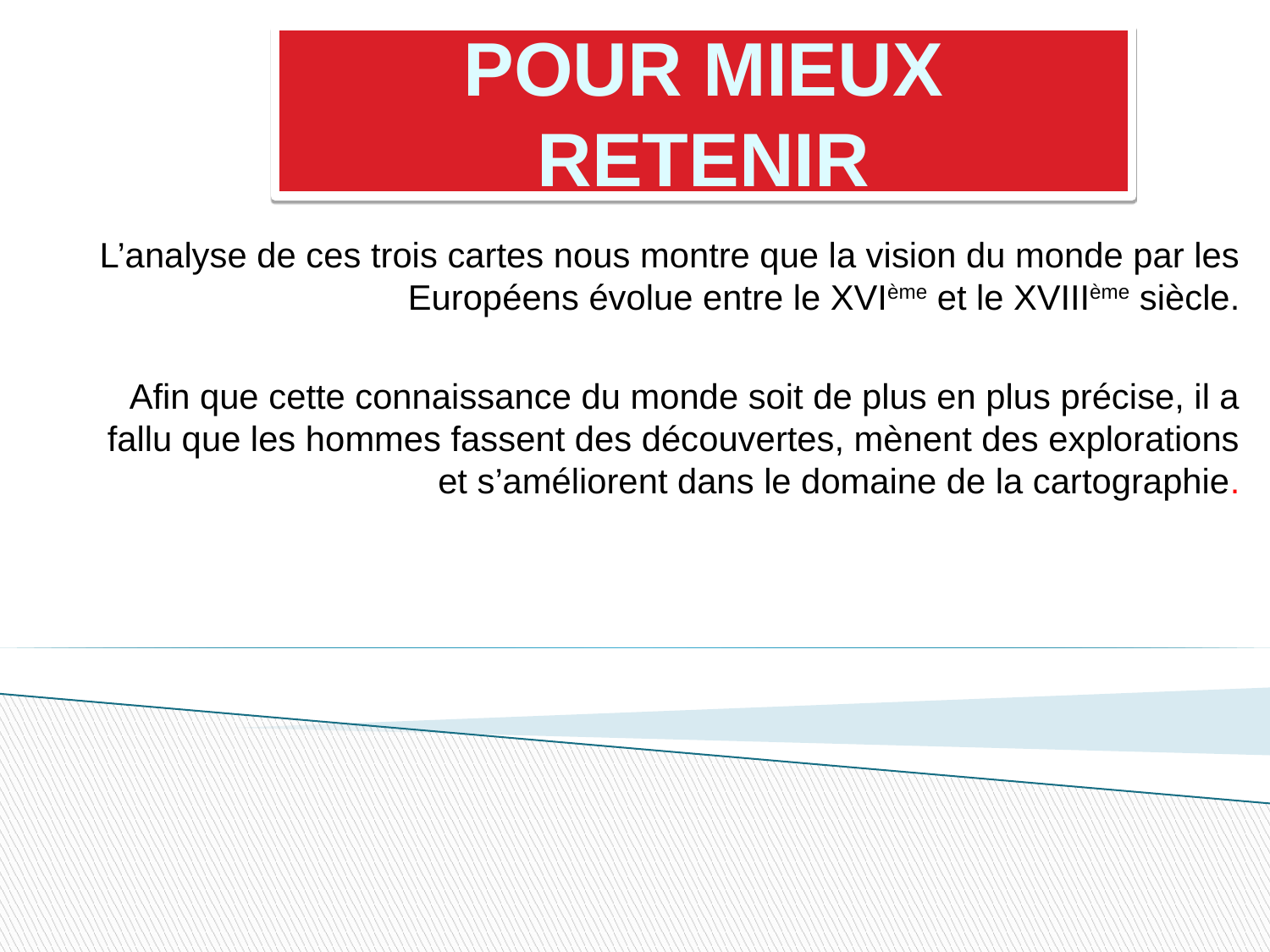

# POUR MIEUX RETENIR
L’analyse de ces trois cartes nous montre que la vision du monde par les Européens évolue entre le XVIème et le XVIIIème siècle.

Afin que cette connaissance du monde soit de plus en plus précise, il a fallu que les hommes fassent des découvertes, mènent des explorations et s’améliorent dans le domaine de la cartographie.